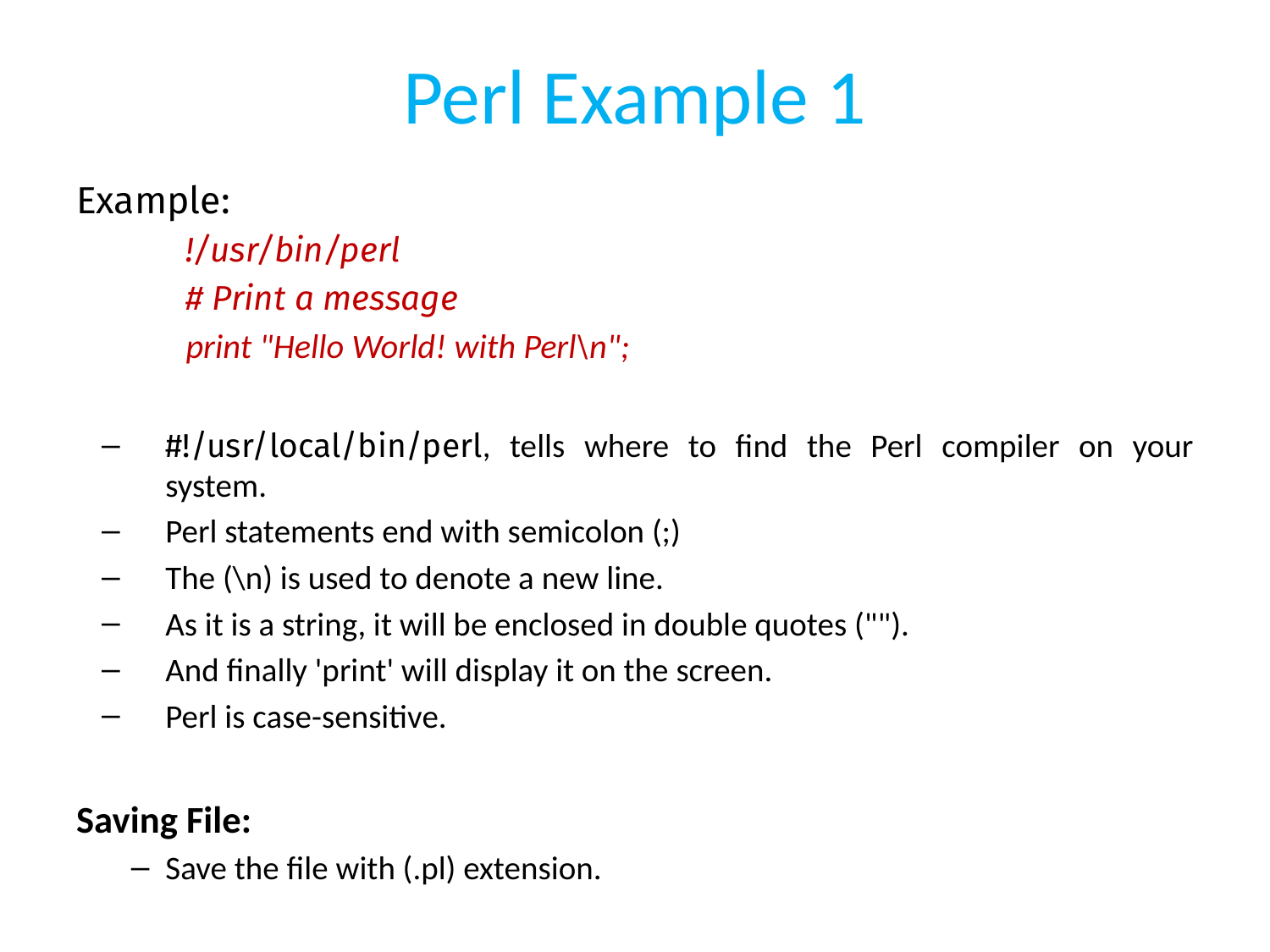

# Perl Example 1
Example:
!/usr/bin/perl
# Print a message
print "Hello World! with Perl\n";

#!/usr/local/bin/perl, tells where to find the Perl compiler on your system.
Perl statements end with semicolon (;)
The (\n) is used to denote a new line.
As it is a string, it will be enclosed in double quotes ("").
And finally 'print' will display it on the screen.
Perl is case-sensitive.

Saving File:
Save the file with (.pl) extension.